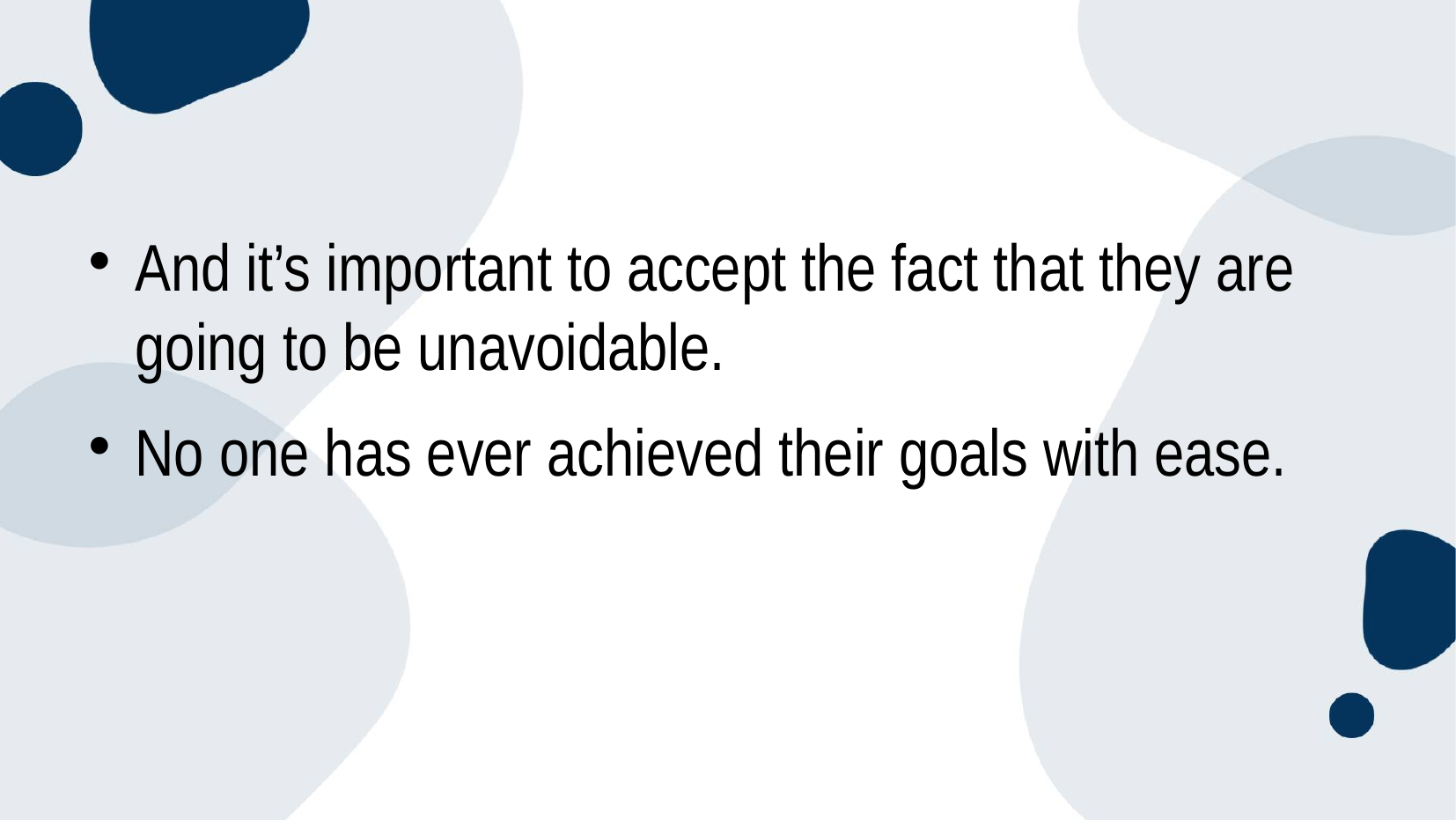

#
And it’s important to accept the fact that they are going to be unavoidable.
No one has ever achieved their goals with ease.